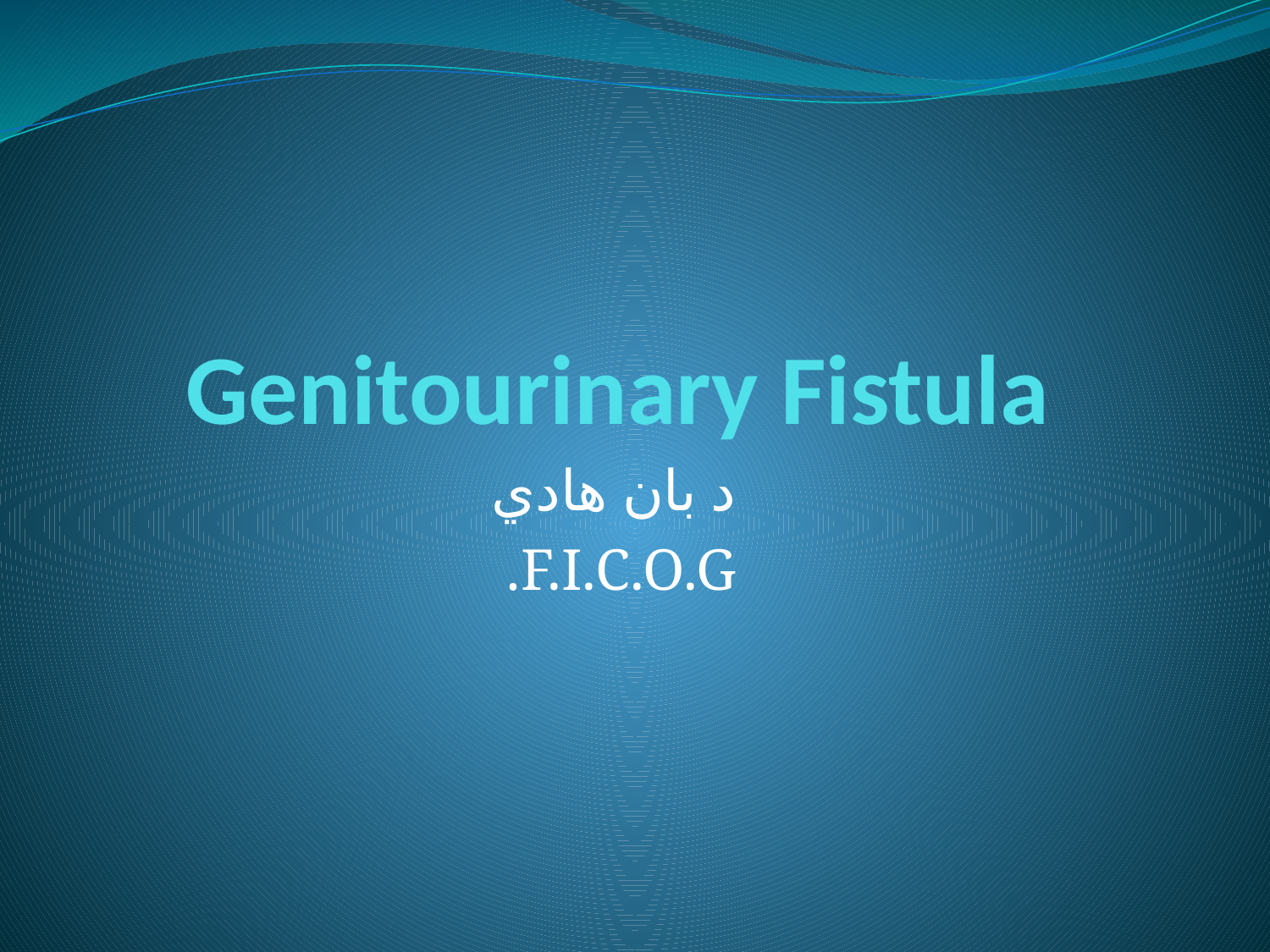

# Genitourinary Fistula
 د بان هادي
F.I.C.O.G.